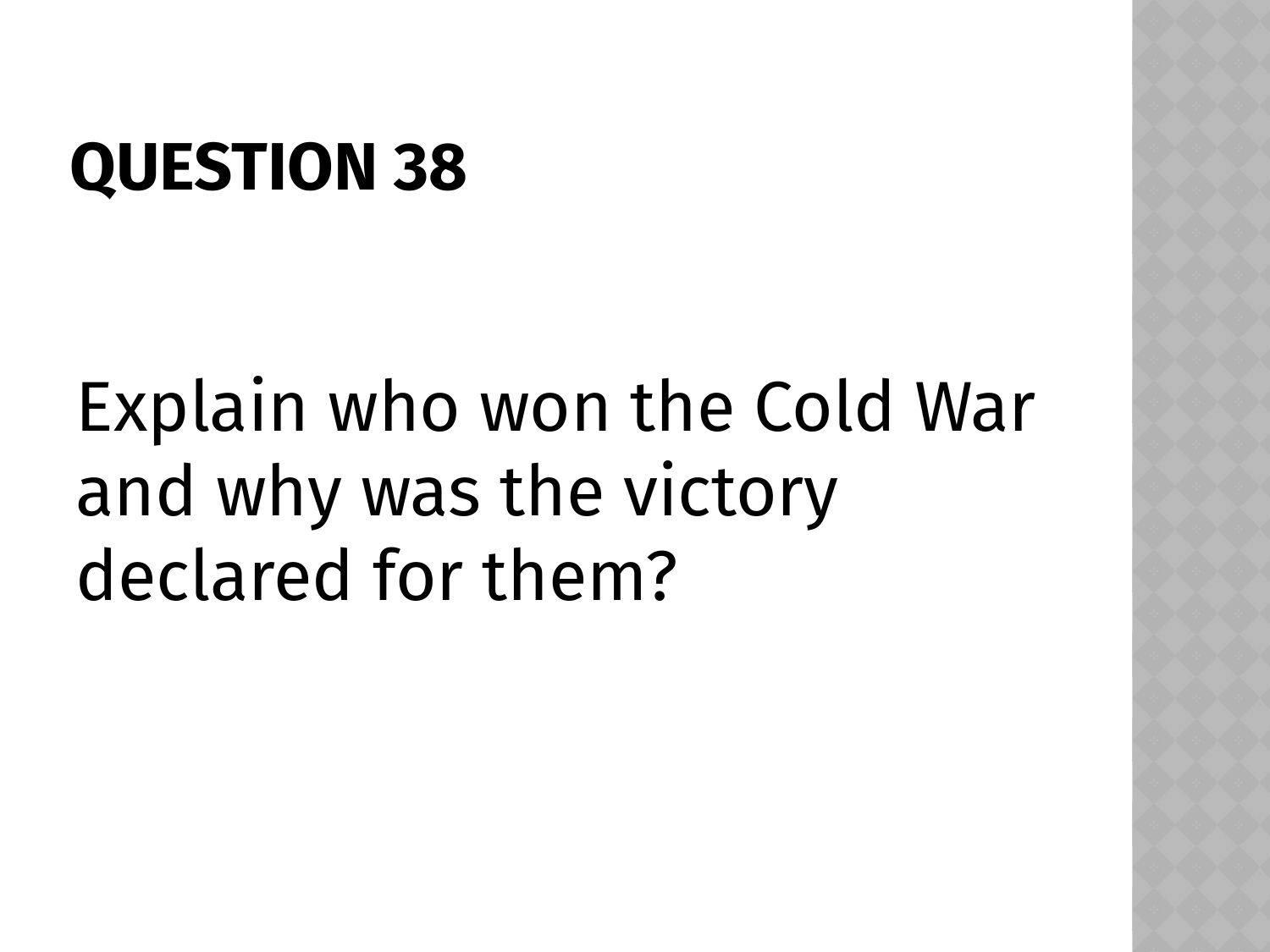

# Question 38

Explain who won the Cold War and why was the victory declared for them?